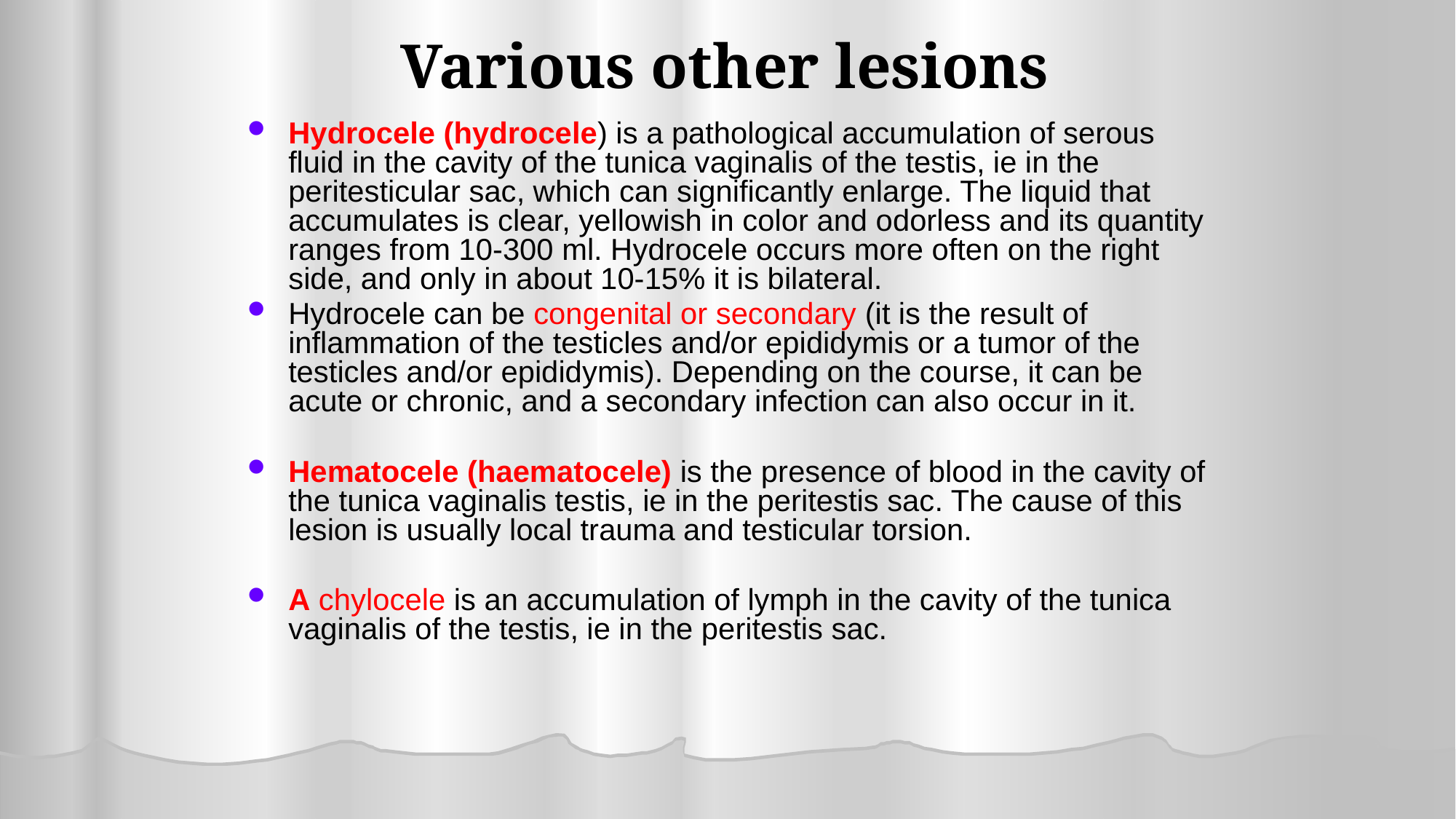

# Various other lesions
Hydrocele (hydrocele) is a pathological accumulation of serous fluid in the cavity of the tunica vaginalis of the testis, ie in the peritesticular sac, which can significantly enlarge. The liquid that accumulates is clear, yellowish in color and odorless and its quantity ranges from 10-300 ml. Hydrocele occurs more often on the right side, and only in about 10-15% it is bilateral.
Hydrocele can be congenital or secondary (it is the result of inflammation of the testicles and/or epididymis or a tumor of the testicles and/or epididymis). Depending on the course, it can be acute or chronic, and a secondary infection can also occur in it.

Hematocele (haematocele) is the presence of blood in the cavity of the tunica vaginalis testis, ie in the peritestis sac. The cause of this lesion is usually local trauma and testicular torsion.

A chylocele is an accumulation of lymph in the cavity of the tunica vaginalis of the testis, ie in the peritestis sac.